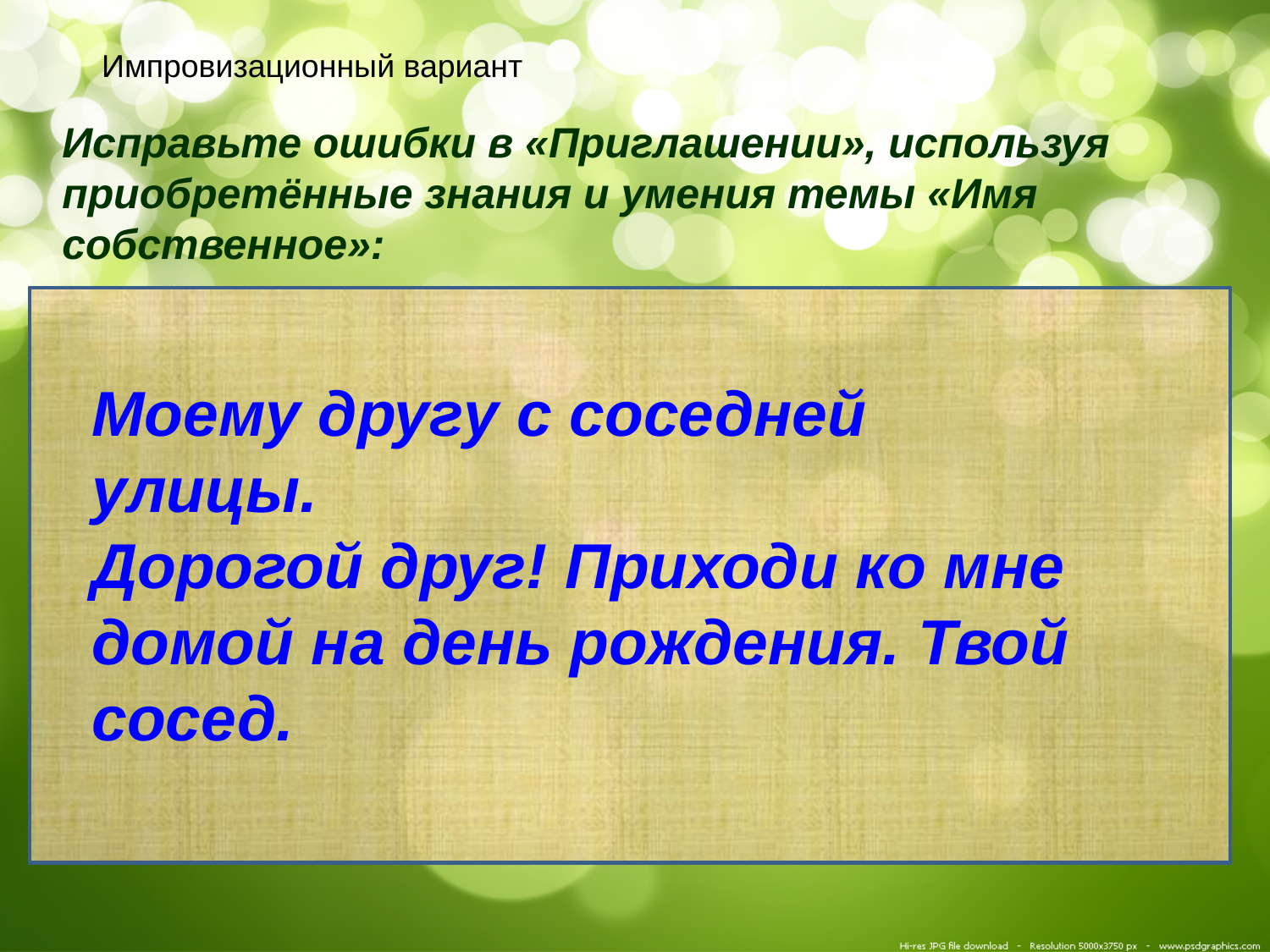

Импровизационный вариант
Исправьте ошибки в «Приглашении», используя приобретённые знания и умения темы «Имя собственное»:

Моему другу с соседней улицы.
Дорогой друг! Приходи ко мне домой на день рождения. Твой сосед.